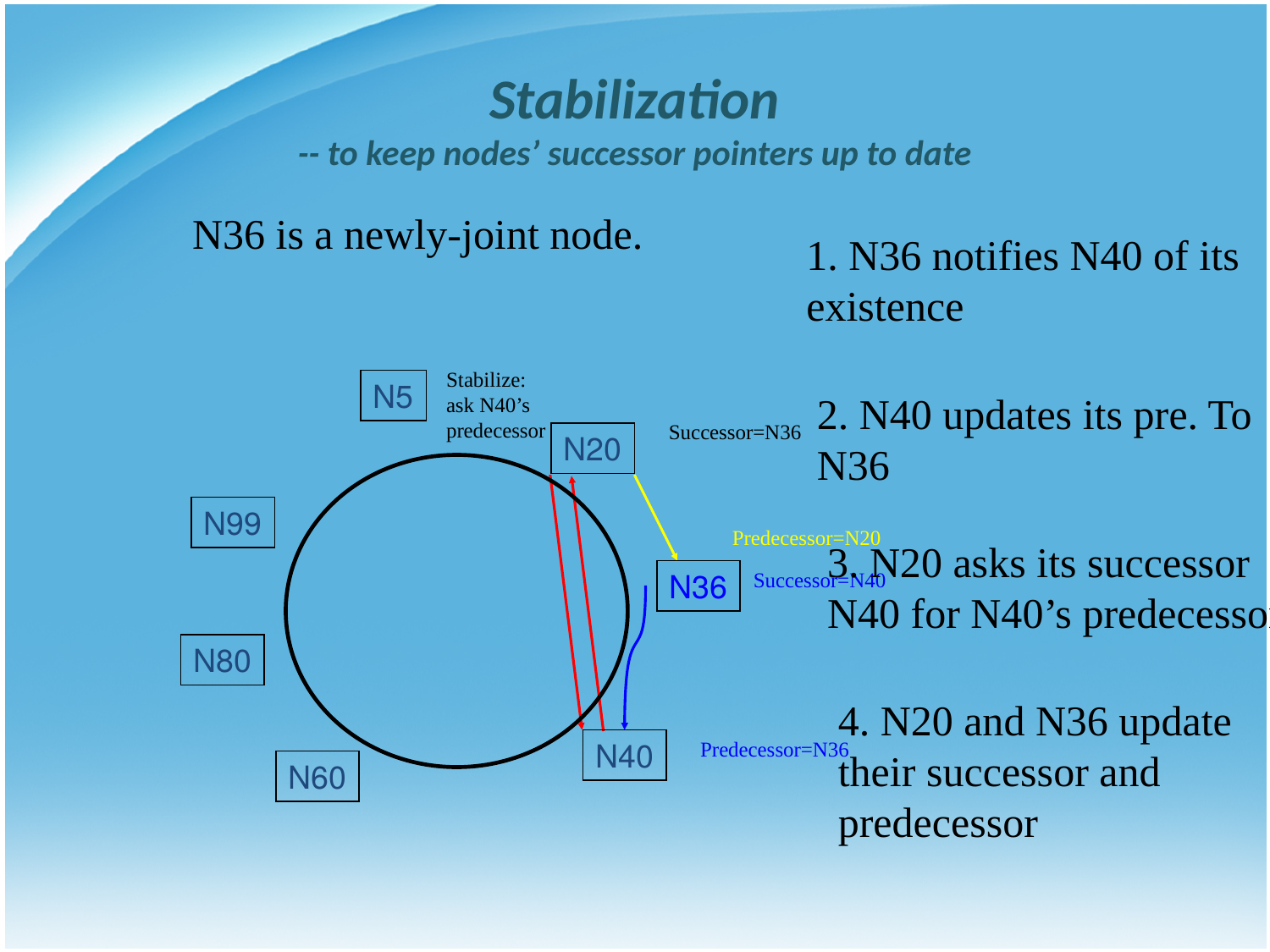

Stabilization
-- to keep nodes’ successor pointers up to date
N36 is a newly-joint node.

1. N36 notifies N40 of its existence
Stabilize: ask N40’s predecessor
N5
N20

N99
N80
N40
N60
2. N40 updates its pre. To N36
Successor=N36

Predecessor=N20
3. N20 asks its successor N40 for N40’s predecessor
N36
Successor=N40
4. N20 and N36 update their successor and predecessor

Predecessor=N36